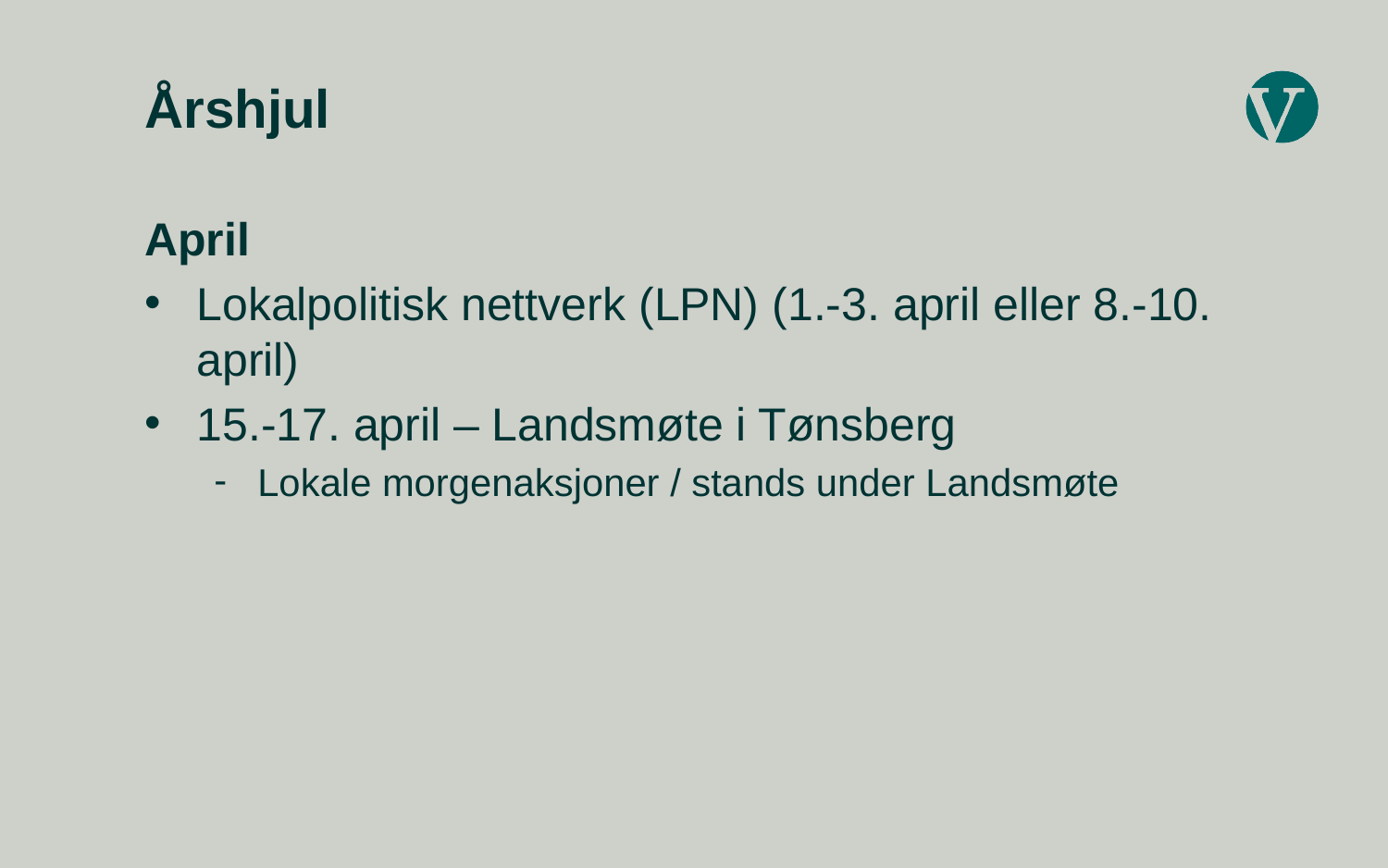

# Årshjul
April
Lokalpolitisk nettverk (LPN) (1.-3. april eller 8.-10. april)
15.-17. april – Landsmøte i Tønsberg
Lokale morgenaksjoner / stands under Landsmøte